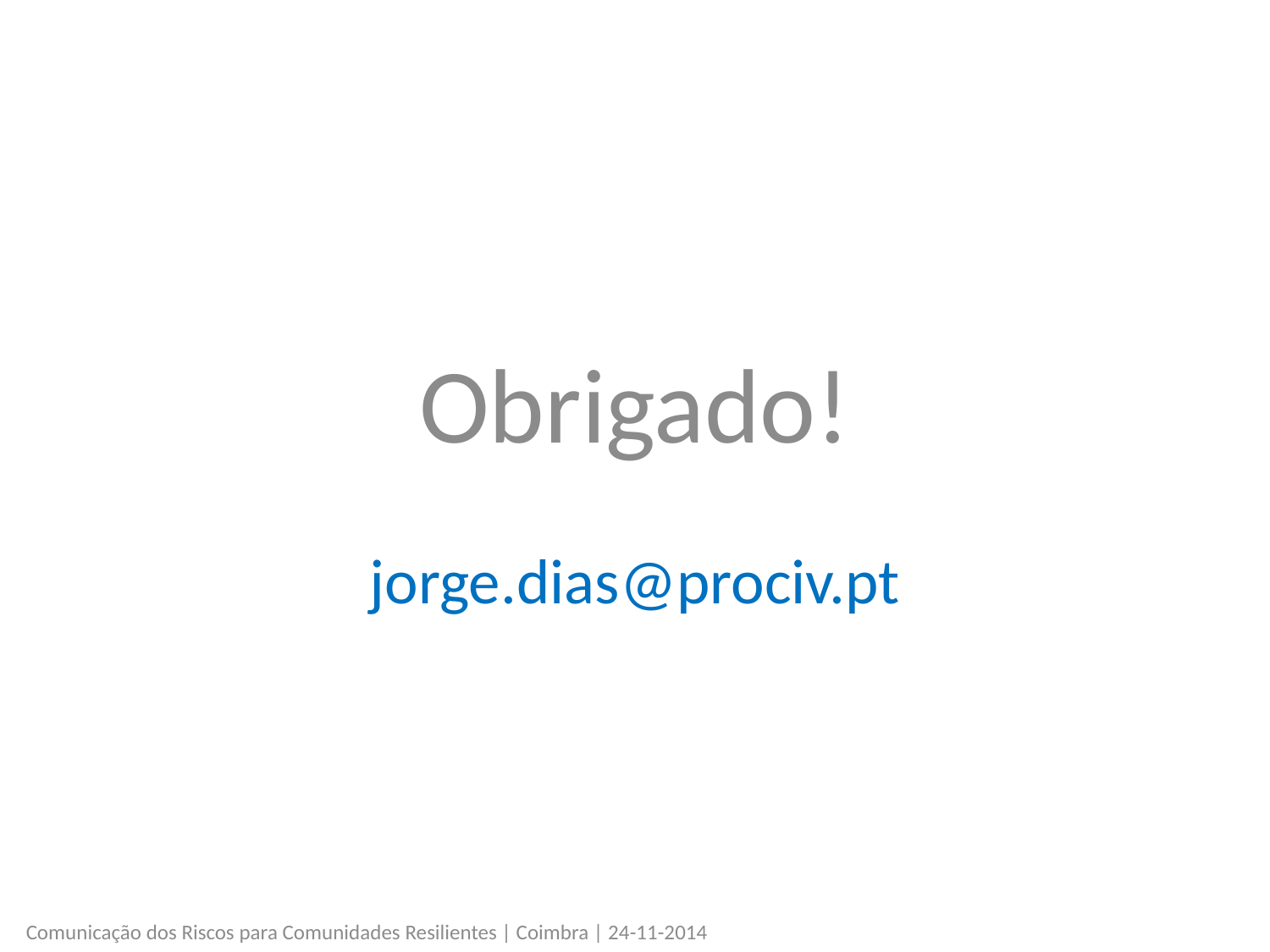

Obrigado!

jorge.dias@prociv.pt
Comunicação dos Riscos para Comunidades Resilientes | Coimbra | 24-11-2014